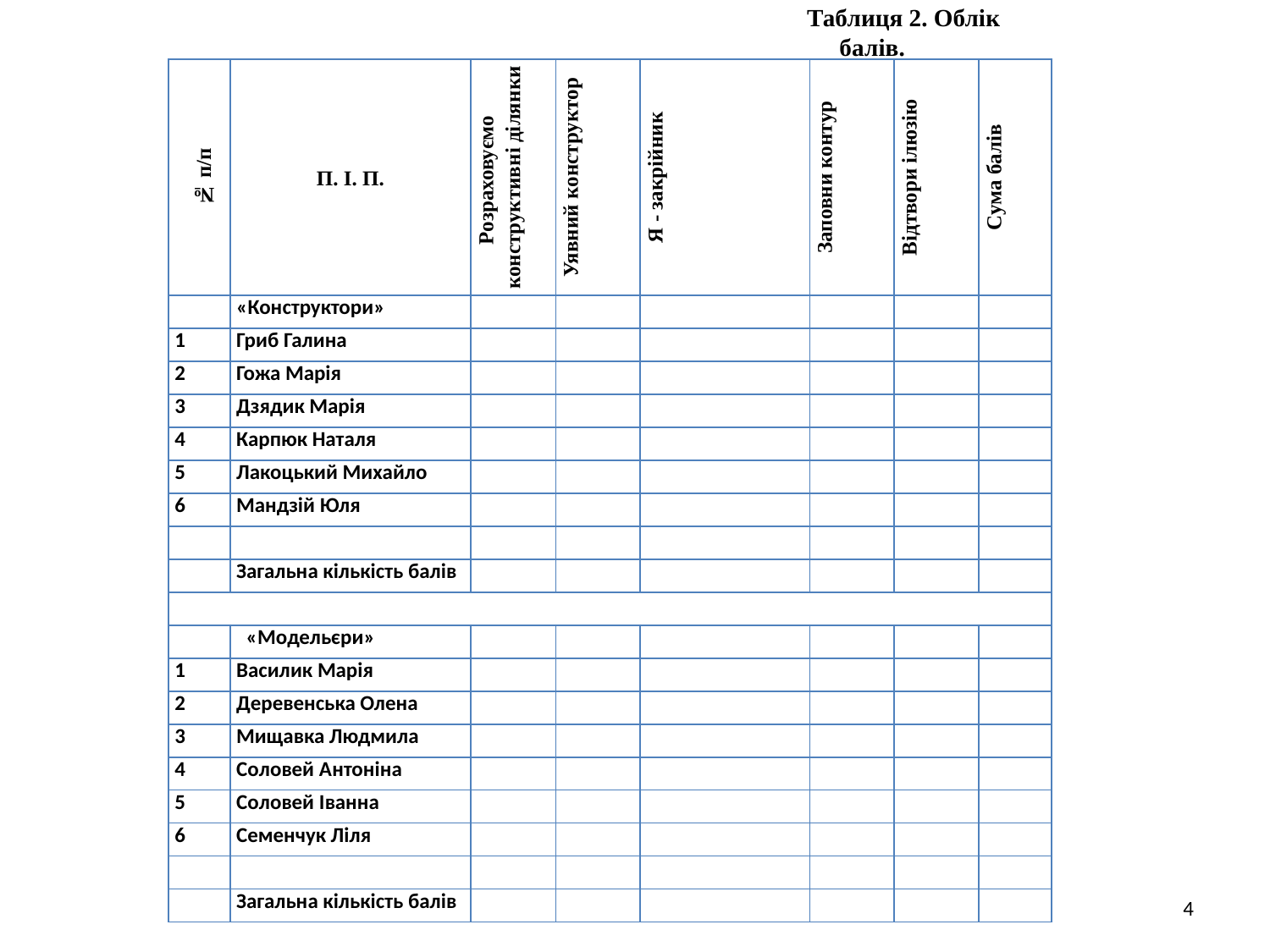

Таблиця 2. Облік балів.
| № п/п | П. І. П. | Розраховуємо конструктивні ділянки | Уявний конструктор | Я - закрійник | Заповни контур | Відтвори ілюзію | Сума балів |
| --- | --- | --- | --- | --- | --- | --- | --- |
|  | «Конструктори» |  |  |  |  |  |  |
| 1 | Гриб Галина |  |  |  |  |  |  |
| 2 | Гожа Марія |  |  |  |  |  |  |
| 3 | Дзядик Марія |  |  |  |  |  |  |
| 4 | Карпюк Наталя |  |  |  |  |  |  |
| 5 | Лакоцький Михайло |  |  |  |  |  |  |
| 6 | Мандзій Юля |  |  |  |  |  |  |
|  |  |  |  |  |  |  |  |
|  | Загальна кількість балів |  |  |  |  |  |  |
|  |  |  |  |  |  |  |  |
|  | «Модельєри» |  |  |  |  |  |  |
| 1 | Василик Марія |  |  |  |  |  |  |
| 2 | Деревенська Олена |  |  |  |  |  |  |
| 3 | Мищавка Людмила |  |  |  |  |  |  |
| 4 | Соловей Антоніна |  |  |  |  |  |  |
| 5 | Соловей Іванна |  |  |  |  |  |  |
| 6 | Семенчук Ліля |  |  |  |  |  |  |
|  |  |  |  |  |  |  |  |
|  | Загальна кількість балів |  |  |  |  |  |  |
4